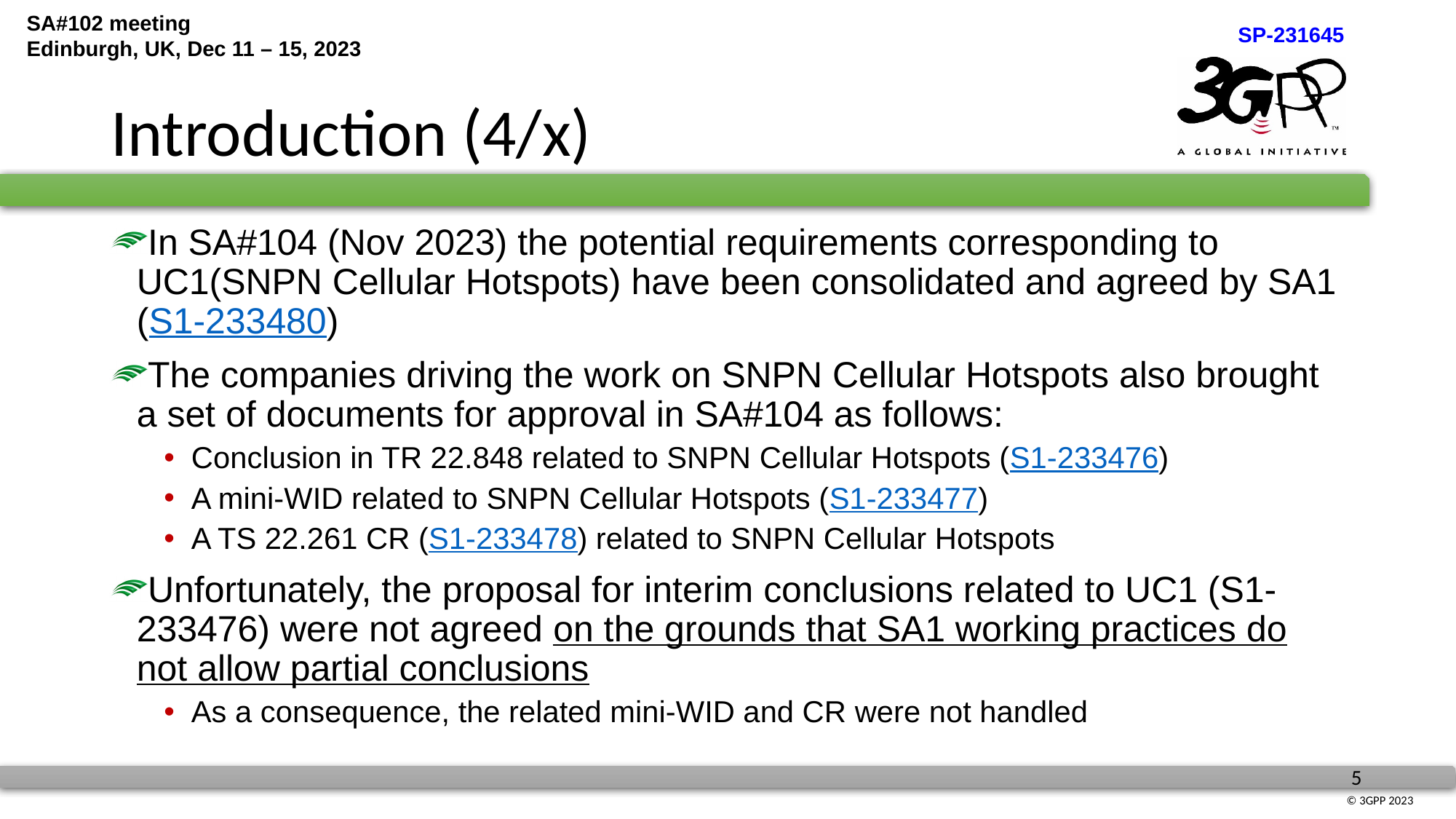

# Introduction (4/x)
In SA#104 (Nov 2023) the potential requirements corresponding to UC1(SNPN Cellular Hotspots) have been consolidated and agreed by SA1 (S1-233480)
The companies driving the work on SNPN Cellular Hotspots also brought a set of documents for approval in SA#104 as follows:
Conclusion in TR 22.848 related to SNPN Cellular Hotspots (S1-233476)
A mini-WID related to SNPN Cellular Hotspots (S1-233477)
A TS 22.261 CR (S1-233478) related to SNPN Cellular Hotspots
Unfortunately, the proposal for interim conclusions related to UC1 (S1-233476) were not agreed on the grounds that SA1 working practices do not allow partial conclusions
As a consequence, the related mini-WID and CR were not handled